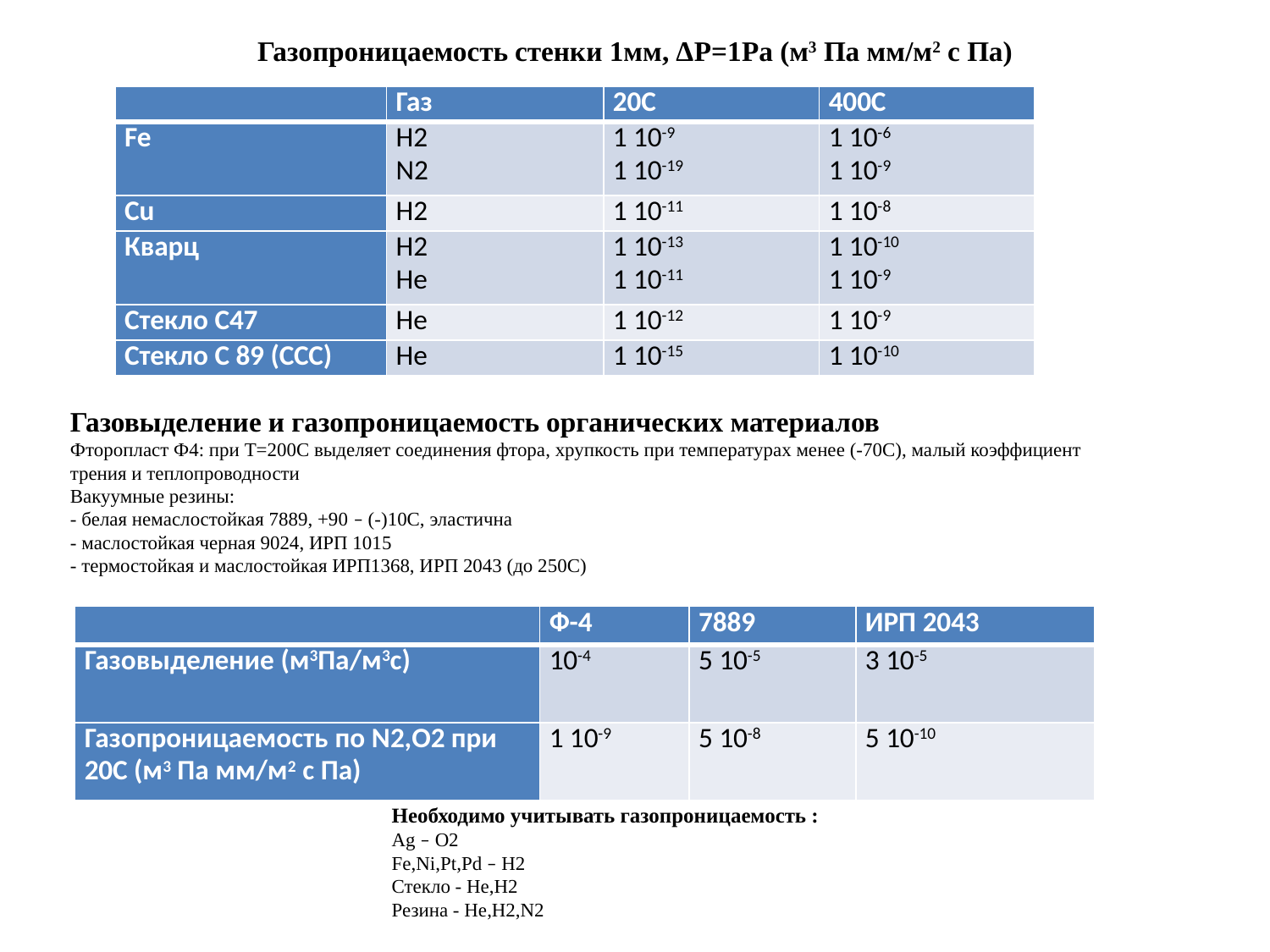

Газопроницаемость стенки 1мм, ΔP=1Pа (м3 Па мм/м2 с Па)
|  | Газ | 20С | 400С |
| --- | --- | --- | --- |
| Fe | H2 N2 | 1 10-9 1 10-19 | 1 10-6 1 10-9 |
| Cu | H2 | 1 10-11 | 1 10-8 |
| Кварц | H2 He | 1 10-13 1 10-11 | 1 10-10 1 10-9 |
| Стекло С47 | He | 1 10-12 | 1 10-9 |
| Стекло С 89 (ССС) | He | 1 10-15 | 1 10-10 |
Газовыделение и газопроницаемость органических материалов
Фторопласт Ф4: при Т=200С выделяет соединения фтора, хрупкость при температурах менее (-70С), малый коэффициент трения и теплопроводности
Вакуумные резины:
- белая немаслостойкая 7889, +90 – (-)10С, эластична
- маслостойкая черная 9024, ИРП 1015
- термостойкая и маслостойкая ИРП1368, ИРП 2043 (до 250С)
|  | Ф-4 | 7889 | ИРП 2043 |
| --- | --- | --- | --- |
| Газовыделение (м3Па/м3с) | 10-4 | 5 10-5 | 3 10-5 |
| Газопроницаемость по N2,O2 при 20С (м3 Па мм/м2 с Па) | 1 10-9 | 5 10-8 | 5 10-10 |
Необходимо учитывать газопроницаемость :
Ag – O2
Fe,Ni,Pt,Pd – H2
Стекло - He,H2
Резина - He,H2,N2